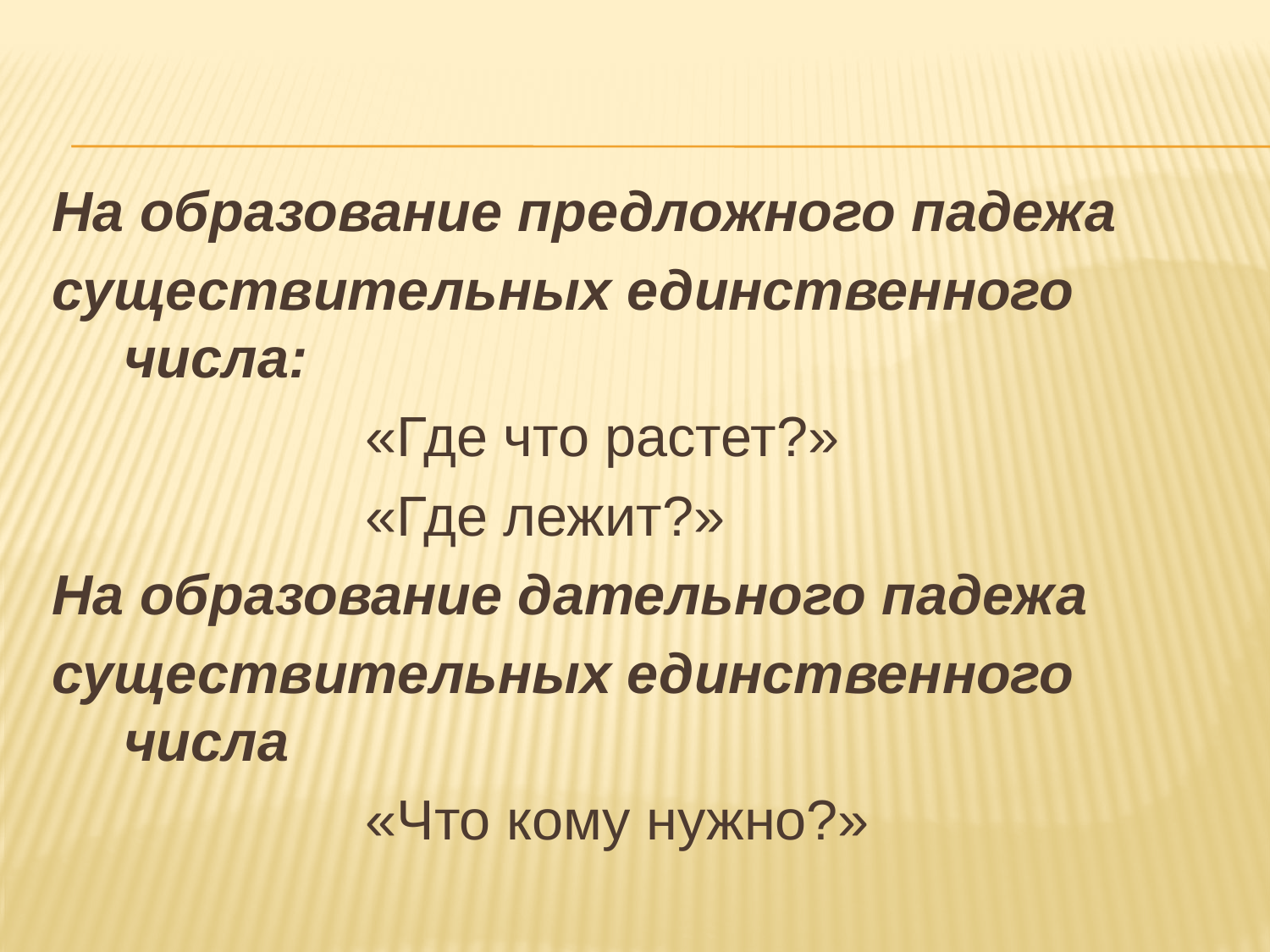

На образование предложного падежа
существительных единственного числа:
                    «Где что растет?»
                    «Где лежит?»
На образование дательного падежа
существительных единственного числа
                    «Что кому нужно?»